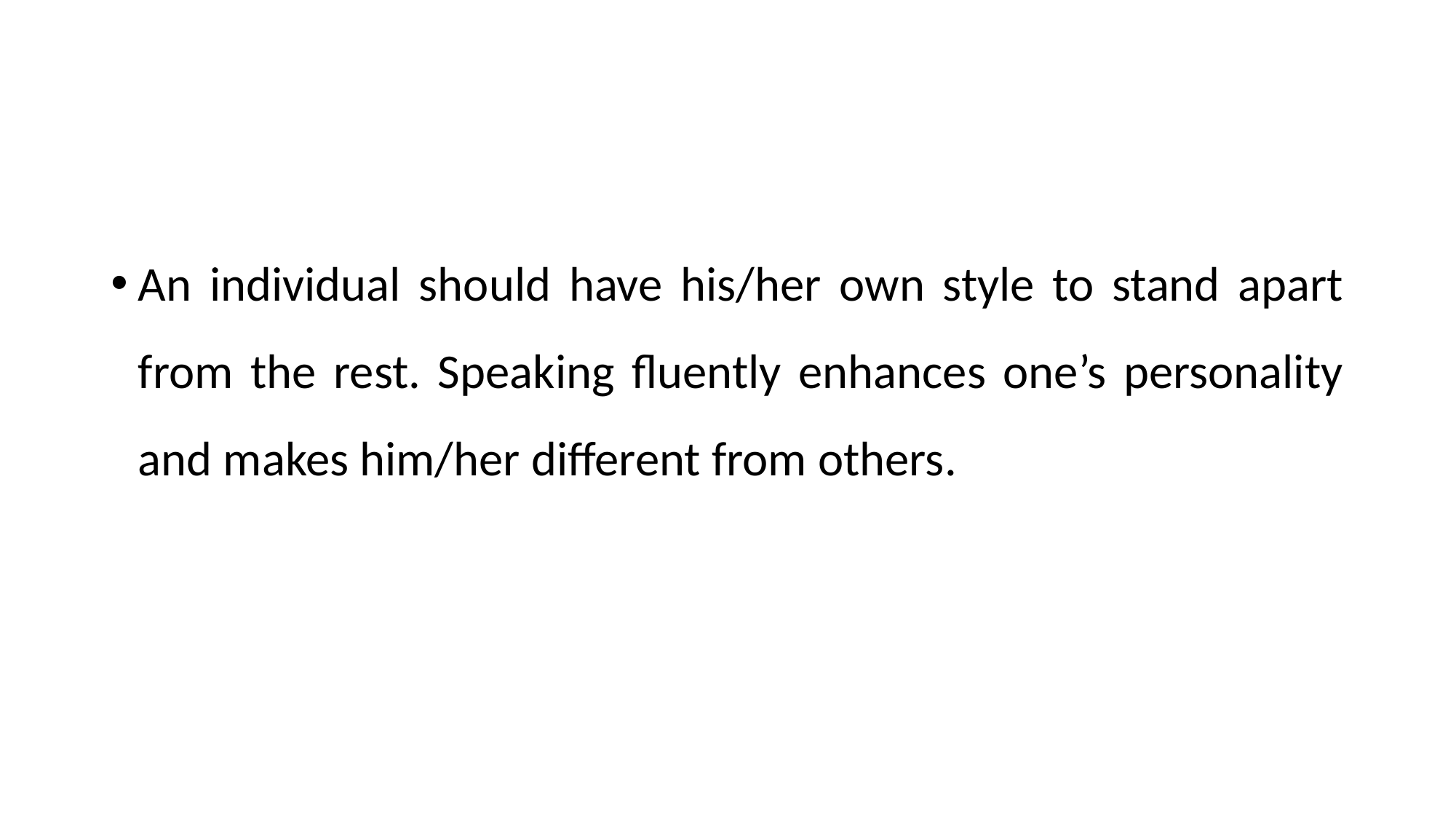

#
An individual should have his/her own style to stand apart from the rest. Speaking fluently enhances one’s personality and makes him/her different from others.